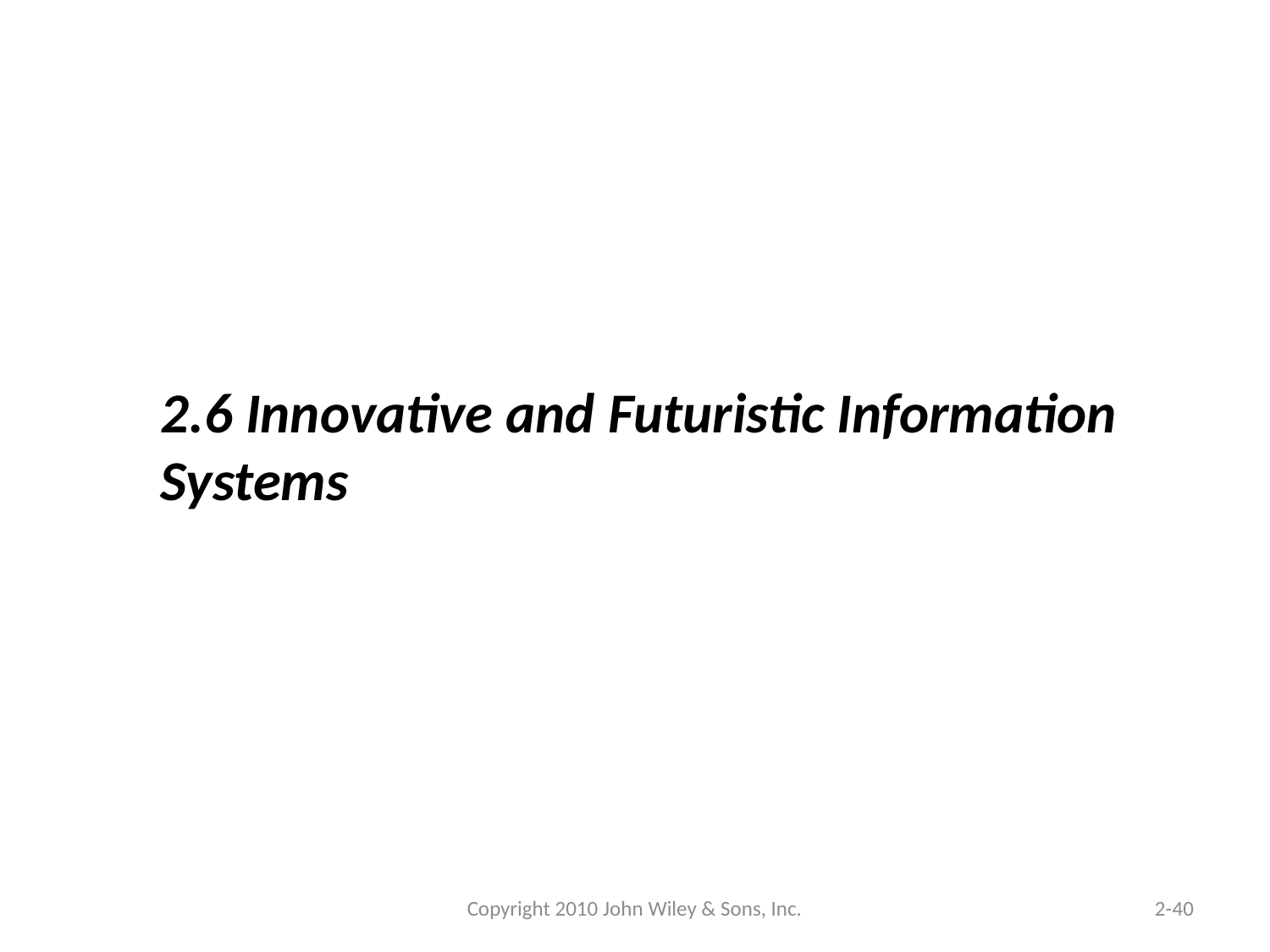

2.6 Innovative and Futuristic Information Systems
Copyright 2010 John Wiley & Sons, Inc.
2-40